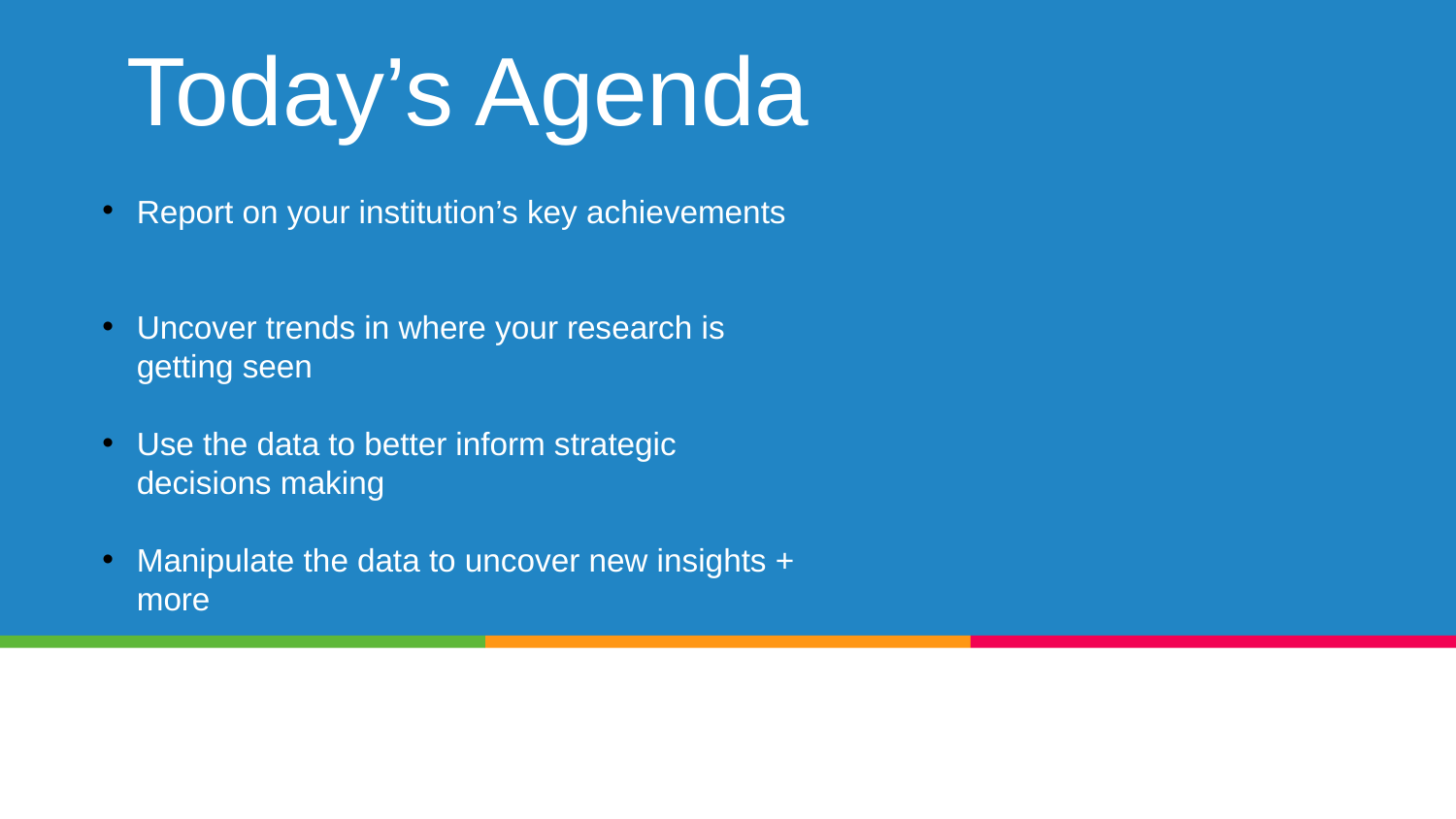

# Today’s Agenda
Report on your institution’s key achievements

Uncover trends in where your research is getting seen

Use the data to better inform strategic decisions making

Manipulate the data to uncover new insights + more